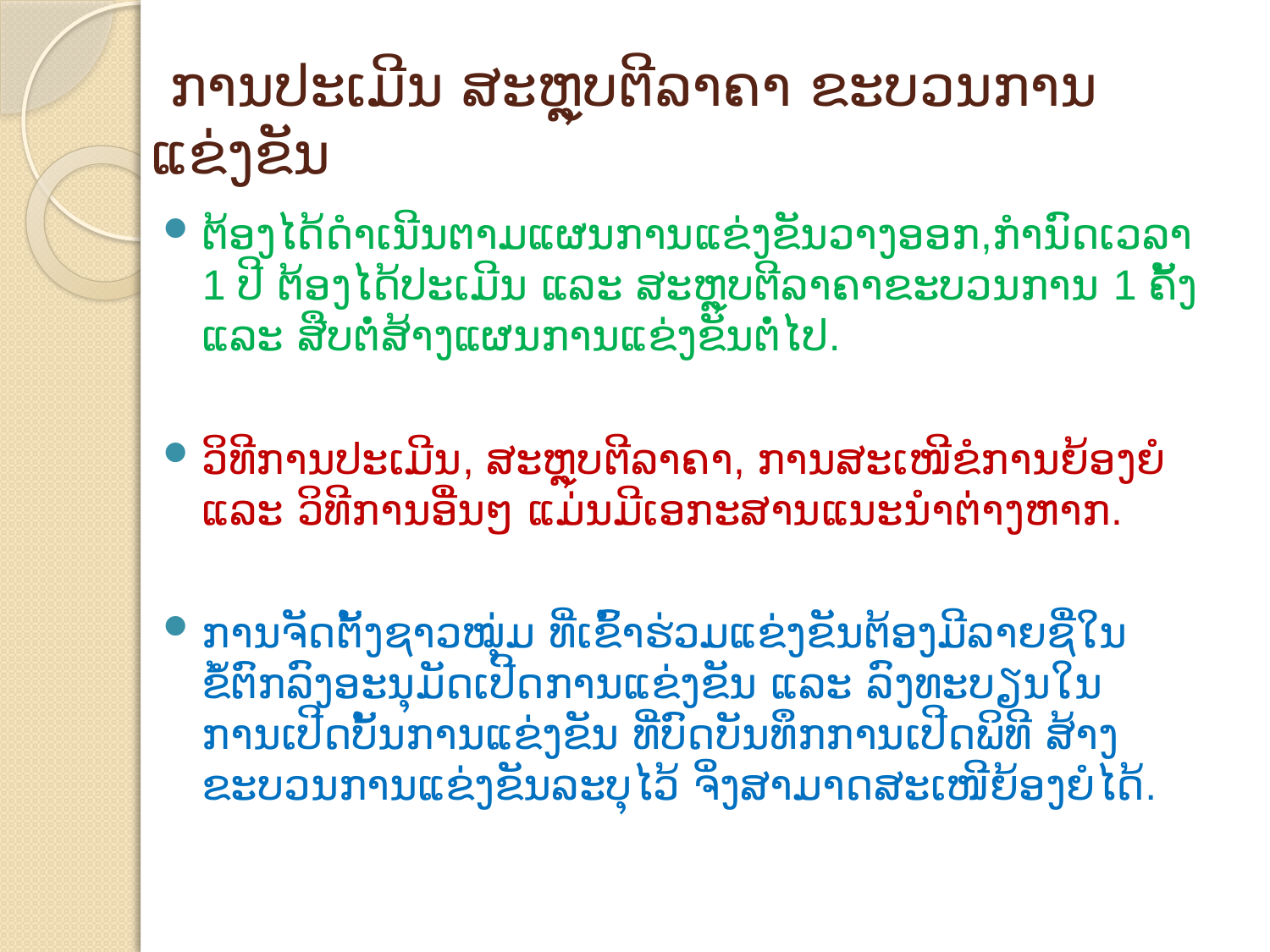

# ການປະເມີນ ສະຫຼຸບຕີລາຄາ ຂະບວນການແຂ່ງຂັນ
ຕ້ອງໄດ້ດໍາເນີນຕາມແຜນການແຂ່ງຂັນວາງອອກ,ກໍານົດເວລາ 1 ປີ ຕ້ອງໄດ້ປະເມີນ ແລະ ສະຫຼຸບຕີລາຄາຂະບວນການ 1 ຄັ້ງ ແລະ ສືບຕໍ່ສ້າງແຜນການແຂ່ງຂັນຕໍ່ໄປ.

ວິທີການປະເມີນ, ສະຫຼຸບຕີລາຄາ, ການສະເໜີຂໍການຍ້ອງຍໍ ແລະ ວິທີການອື່ນໆ ແມ່ນມີເອກະສານແນະນໍາຕ່າງຫາກ.

ການຈັດຕັ້ງຊາວໝຸ່ມ ທີ່ເຂົ້າຮ່ວມແຂ່ງຂັນຕ້ອງມີລາຍຊື່ໃນຂໍ້ຕົກລົງອະນຸມັດເປີດການແຂ່ງຂັນ ແລະ ລົງທະບຽນໃນການເປີດບັ້ນການແຂ່ງຂັນ ທີ່ບົດບັນທຶກການເປີດພິທີ ສ້າງຂະບວນການແຂ່ງຂັນລະບຸໄວ້ ຈິ່ງສາມາດສະເໜີຍ້ອງຍໍໄດ້.